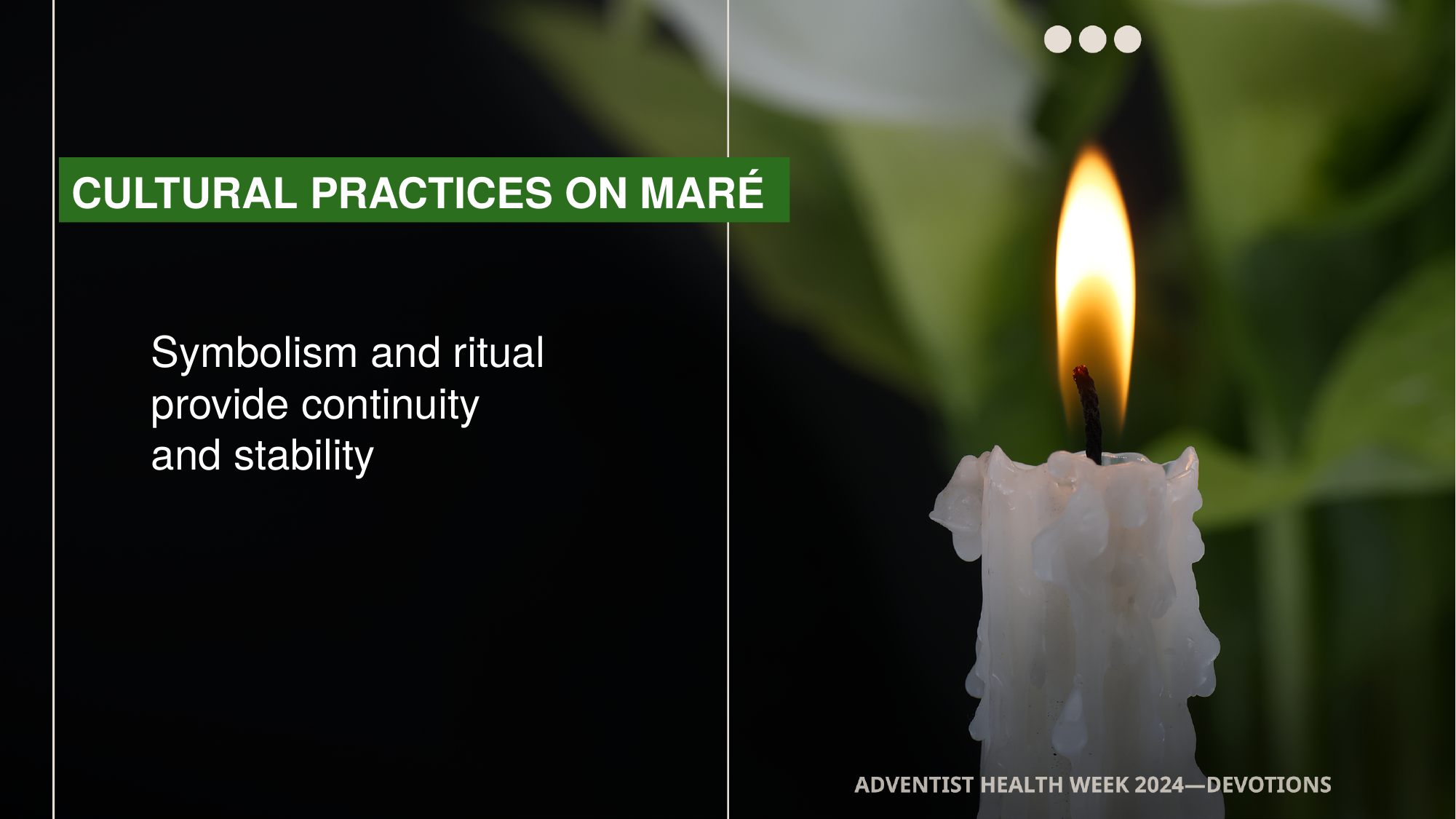

CULTURAL PRACTICES ON MARÉ
Symbolism and ritual provide continuity and stability